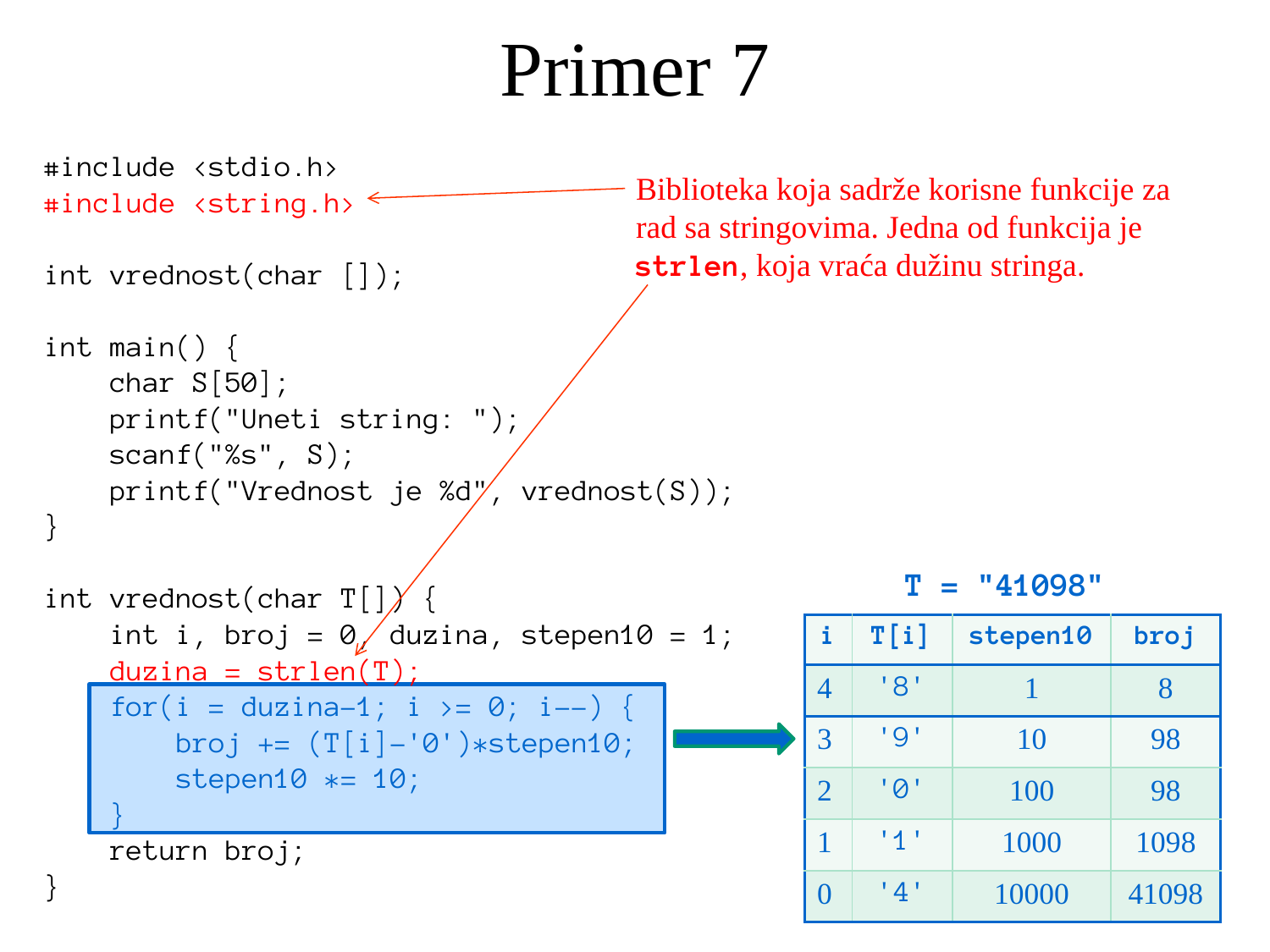

# Primer 7
#include <stdio.h>
#include <string.h>

int vrednost(char []);

int main() {
    char S[50];
    printf("Uneti string: ");
    scanf("%s", S);
    printf("Vrednost je %d", vrednost(S));
}

int vrednost(char T[]) {
    int i, broj = 0, duzina, stepen10 = 1;
    duzina = strlen(T);
    for(i = duzina-1; i >= 0; i--) {
        broj += (T[i]-'0')*stepen10;
        stepen10 *= 10;
    }
    return broj;
}
Biblioteka koja sadrže korisne funkcije za rad sa stringovima. Jedna od funkcija je strlen, koja vraća dužinu stringa.
T = "41098"
| i | T[i] | stepen10 | broj |
| --- | --- | --- | --- |
| 4 | '8' | 1 | 8 |
| 3 | '9' | 10 | 98 |
| 2 | '0' | 100 | 98 |
| 1 | '1' | 1000 | 1098 |
| 0 | '4' | 10000 | 41098 |